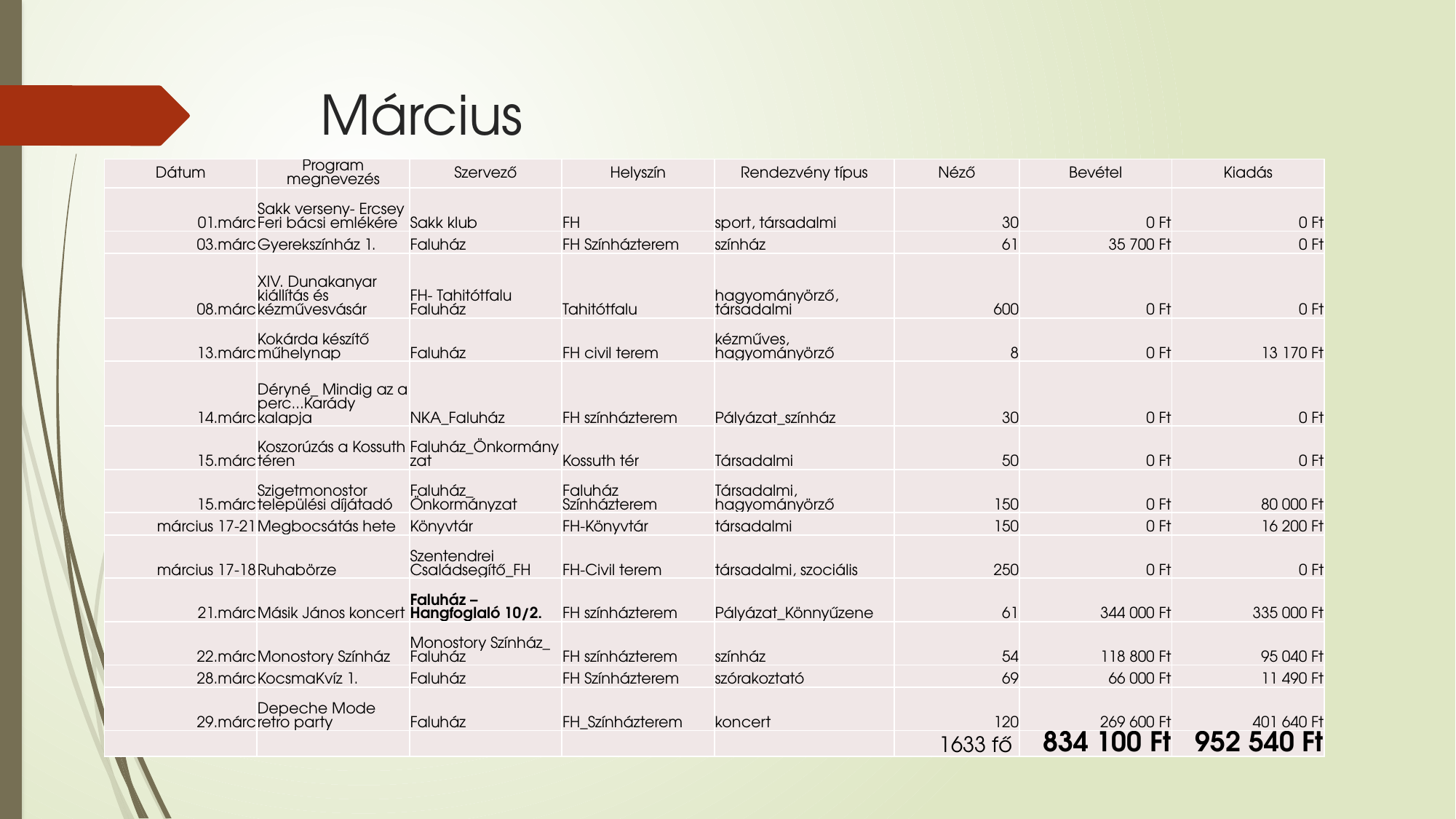

# Március
| Dátum | Program megnevezés | Szervező | Helyszín | Rendezvény típus | Néző | Bevétel | Kiadás |
| --- | --- | --- | --- | --- | --- | --- | --- |
| 01.márc | Sakk verseny- Ercsey Feri bácsi emlékére | Sakk klub | FH | sport, társadalmi | 30 | 0 Ft | 0 Ft |
| 03.márc | Gyerekszínház 1. | Faluház | FH Színházterem | színház | 61 | 35 700 Ft | 0 Ft |
| 08.márc | XIV. Dunakanyar kiállítás és kézművesvásár | FH- Tahitótfalu Faluház | Tahitótfalu | hagyományörző, társadalmi | 600 | 0 Ft | 0 Ft |
| 13.márc | Kokárda készítő műhelynap | Faluház | FH civil terem | kézműves, hagyományörző | 8 | 0 Ft | 13 170 Ft |
| 14.márc | Déryné\_ Mindig az a perc...Karády kalapja | NKA\_Faluház | FH színházterem | Pályázat\_színház | 30 | 0 Ft | 0 Ft |
| 15.márc | Koszorúzás a Kossuth téren | Faluház\_Önkormányzat | Kossuth tér | Társadalmi | 50 | 0 Ft | 0 Ft |
| 15.márc | Szigetmonostor települési díjátadó | Faluház\_ Önkormányzat | Faluház Színházterem | Társadalmi, hagyományörző | 150 | 0 Ft | 80 000 Ft |
| március 17-21 | Megbocsátás hete | Könyvtár | FH-Könyvtár | társadalmi | 150 | 0 Ft | 16 200 Ft |
| március 17-18 | Ruhabörze | Szentendrei Családsegítő\_FH | FH-Civil terem | társadalmi, szociális | 250 | 0 Ft | 0 Ft |
| 21.márc | Másik János koncert | Faluház – Hangfoglaló 10/2. | FH színházterem | Pályázat\_Könnyűzene | 61 | 344 000 Ft | 335 000 Ft |
| 22.márc | Monostory Színház | Monostory Színház\_ Faluház | FH színházterem | színház | 54 | 118 800 Ft | 95 040 Ft |
| 28.márc | KocsmaKvíz 1. | Faluház | FH Színházterem | szórakoztató | 69 | 66 000 Ft | 11 490 Ft |
| 29.márc | Depeche Mode retro party | Faluház | FH\_Színházterem | koncert | 120 | 269 600 Ft | 401 640 Ft |
|  |  |  |  |  | 1633 fő | 834 100 Ft | 952 540 Ft |